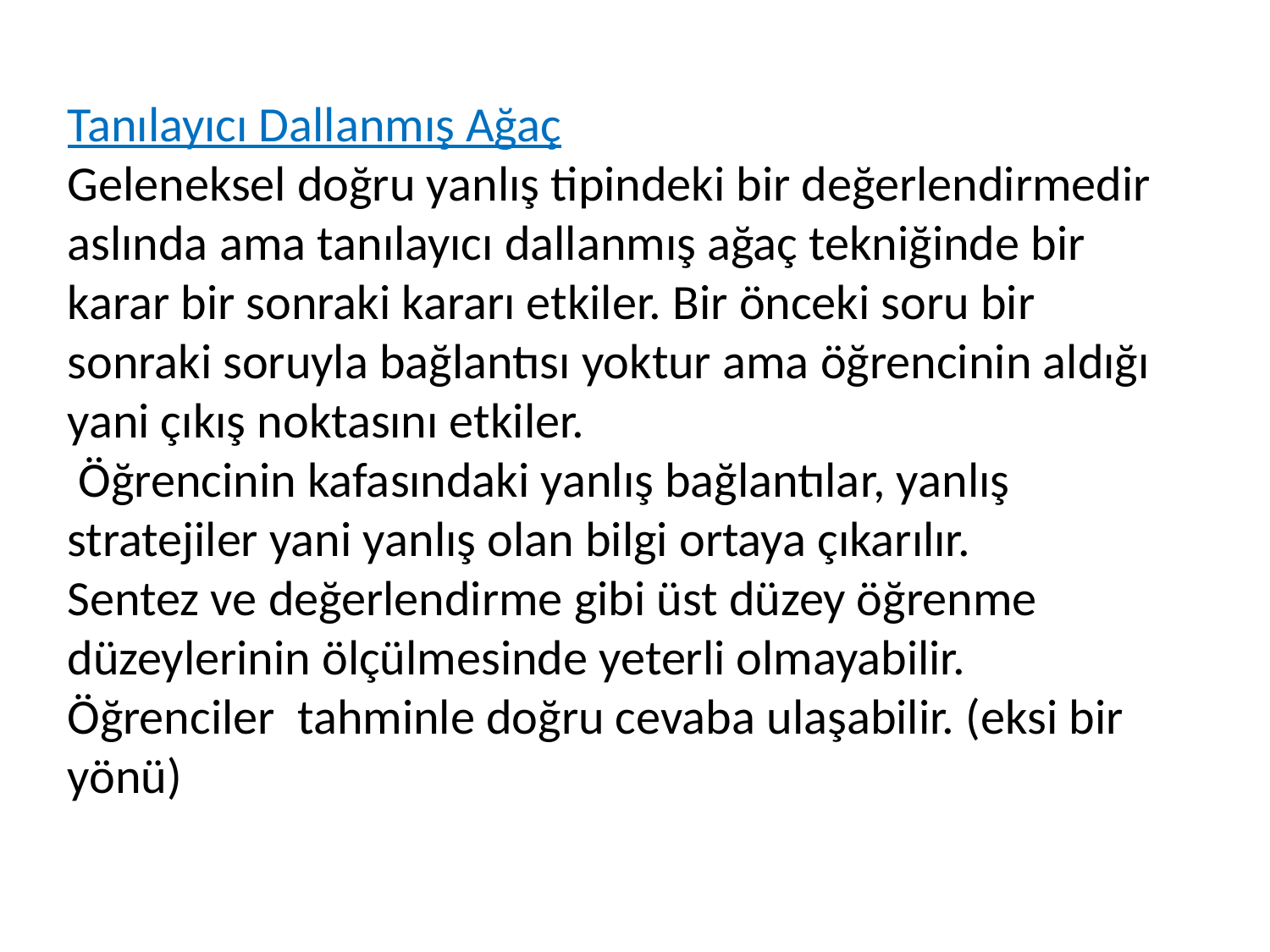

Tanılayıcı Dallanmış Ağaç
Geleneksel doğru yanlış tipindeki bir değerlendirmedir aslında ama tanılayıcı dallanmış ağaç tekniğinde bir karar bir sonraki kararı etkiler. Bir önceki soru bir sonraki soruyla bağlantısı yoktur ama öğrencinin aldığı yani çıkış noktasını etkiler.
 Öğrencinin kafasındaki yanlış bağlantılar, yanlış stratejiler yani yanlış olan bilgi ortaya çıkarılır.
Sentez ve değerlendirme gibi üst düzey öğrenme düzeylerinin ölçülmesinde yeterli olmayabilir.
Öğrenciler  tahminle doğru cevaba ulaşabilir. (eksi bir yönü)